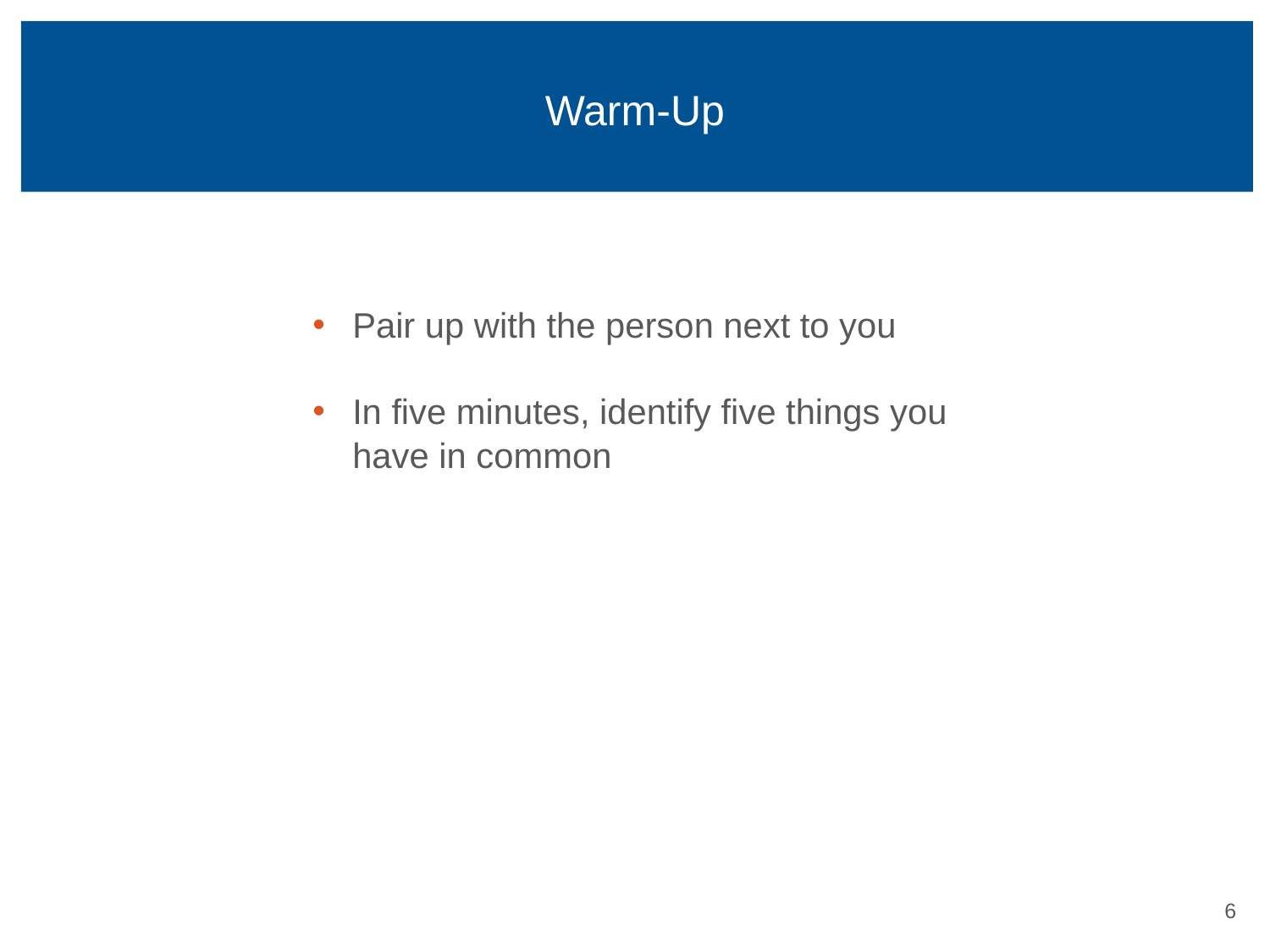

# Warm-Up
Pair up with the person next to you
In five minutes, identify five things you have in common

6